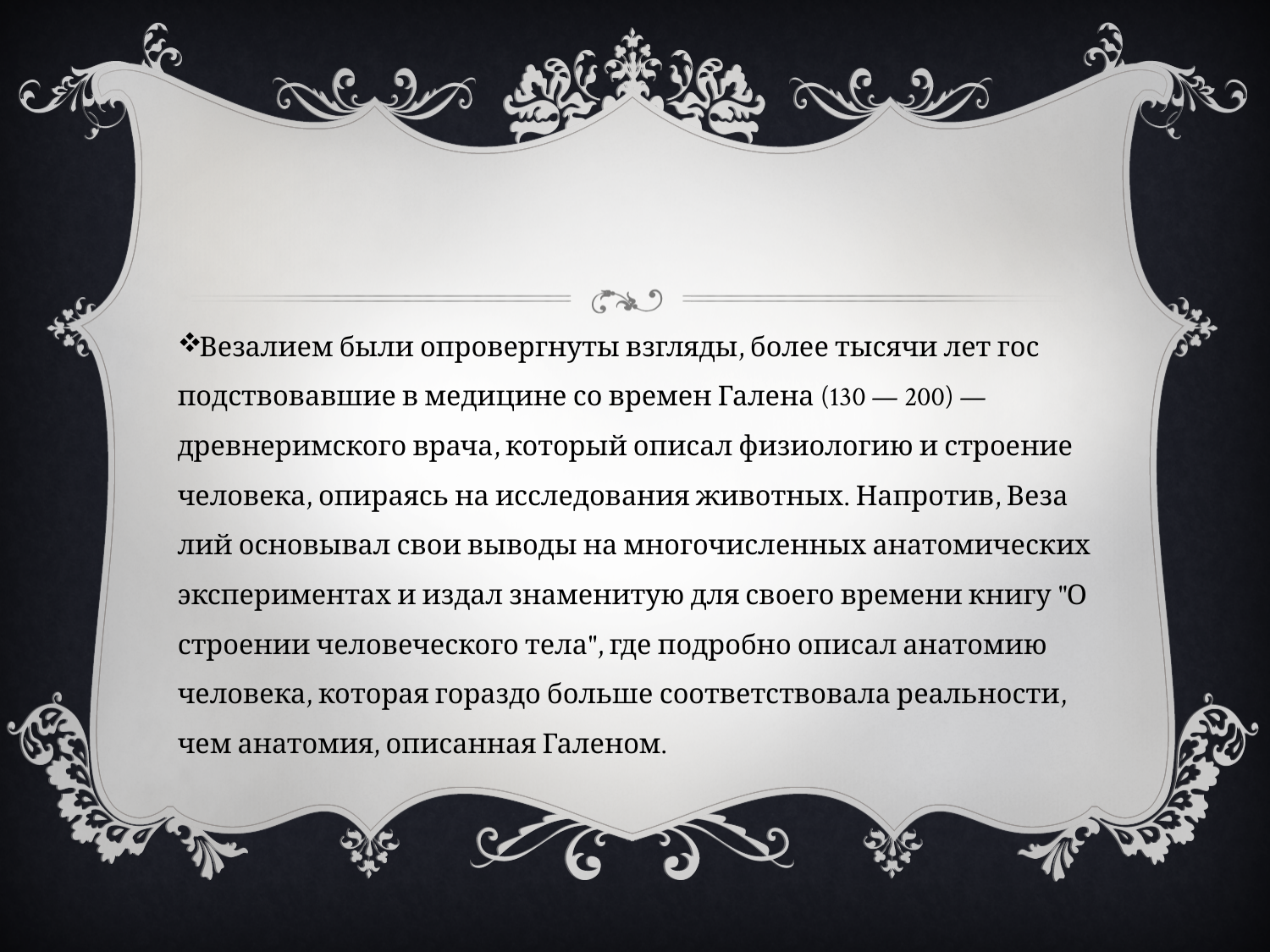

#
Везалием были опровергнуты взгляды, более тысячи лет гос­подствовавшие в медицине со времен Галена (130 — 200) — древнеримского врача, который описал физиологию и строение человека, опираясь на исследования животных. Напротив, Веза­лий основывал свои выводы на многочисленных анатомических экспериментах и издал знаменитую для своего времени книгу "О строении человеческого тела", где подробно описал анатомию человека, которая гораздо больше соответствовала реальности, чем анатомия, описанная Галеном.